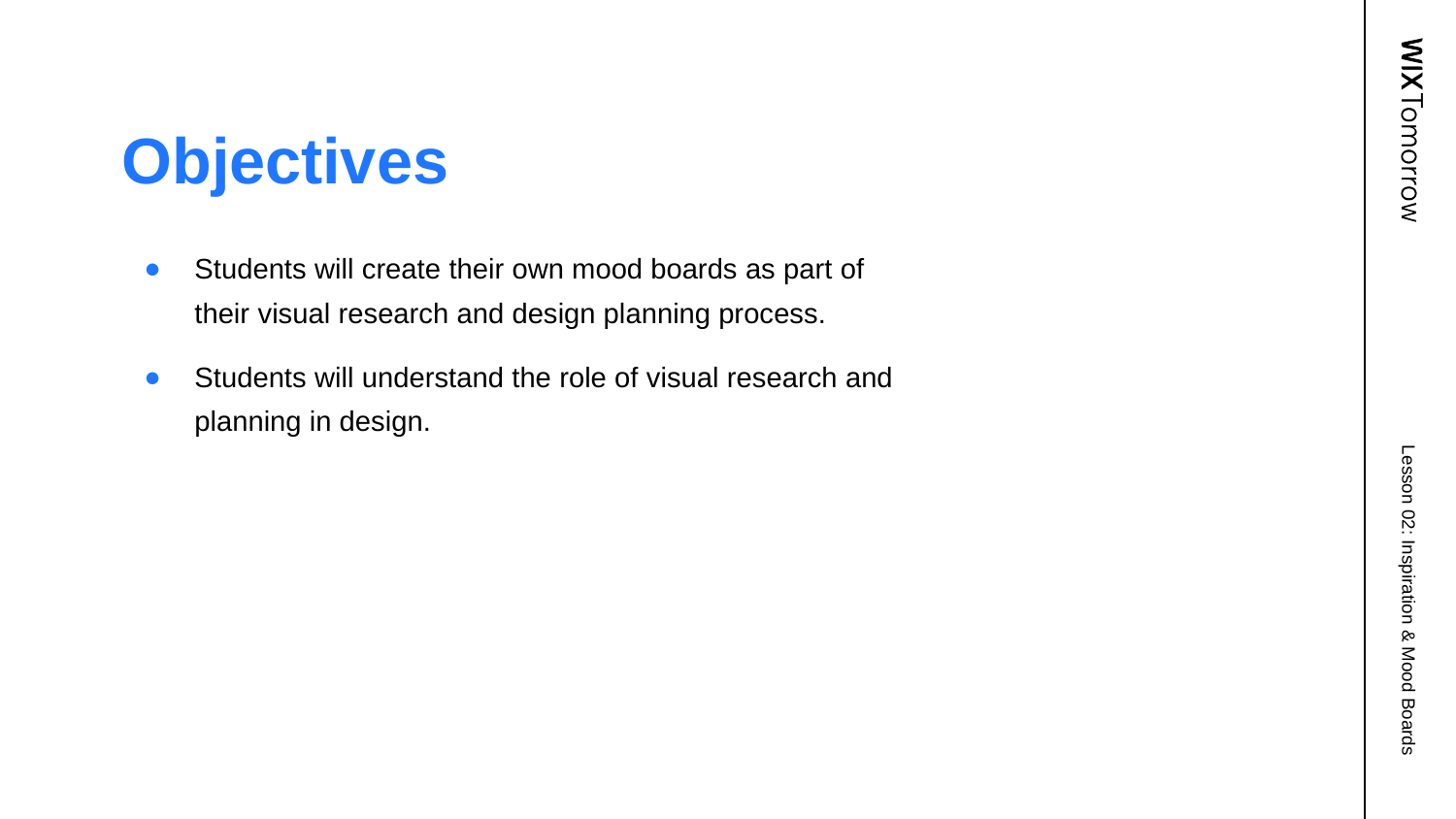

# Objectives
Students will create their own mood boards as part of their visual research and design planning process.
Students will understand the role of visual research and planning in design.